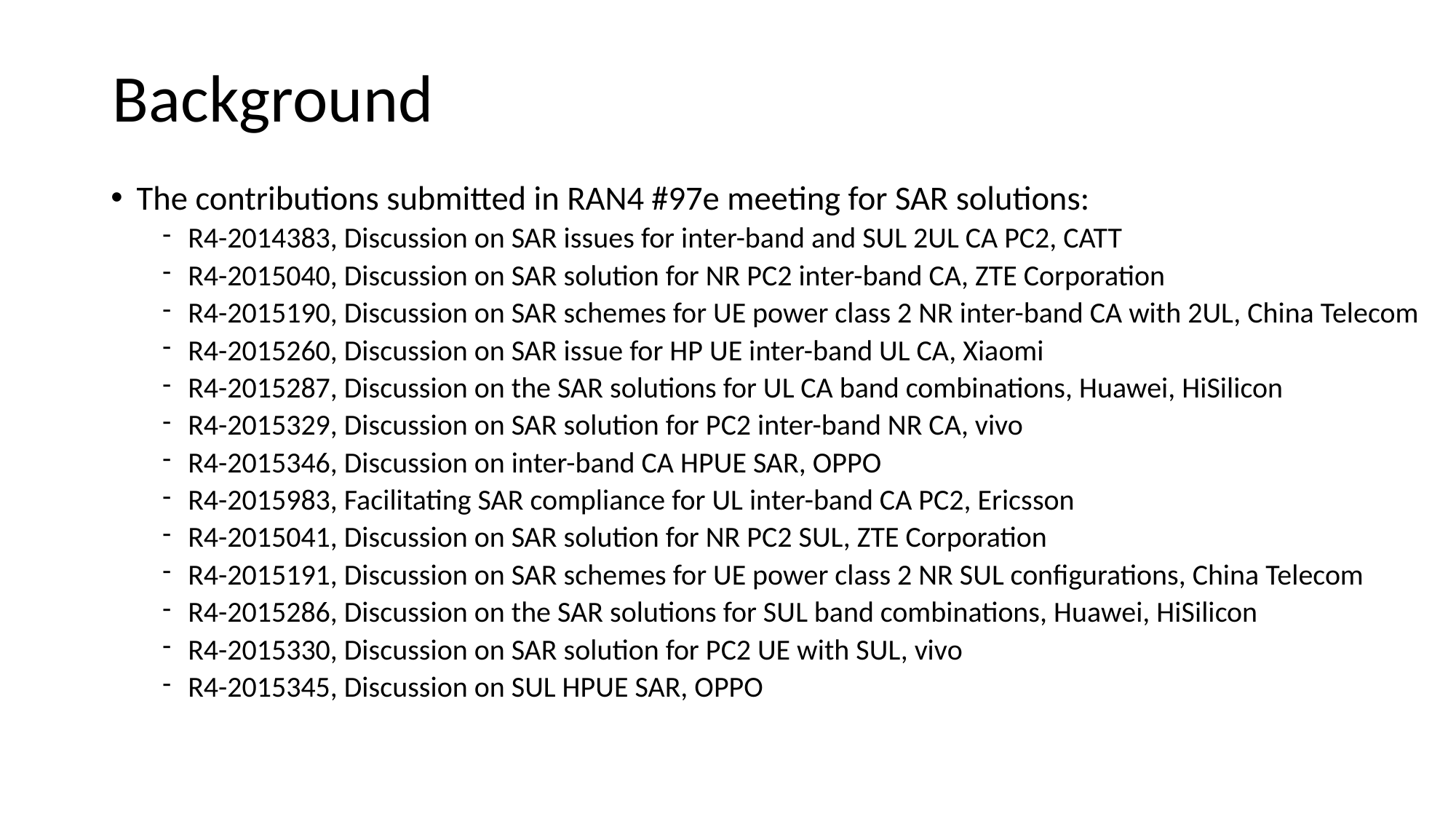

# Background
The contributions submitted in RAN4 #97e meeting for SAR solutions:
R4-2014383, Discussion on SAR issues for inter-band and SUL 2UL CA PC2, CATT
R4-2015040, Discussion on SAR solution for NR PC2 inter-band CA, ZTE Corporation
R4-2015190, Discussion on SAR schemes for UE power class 2 NR inter-band CA with 2UL, China Telecom
R4-2015260, Discussion on SAR issue for HP UE inter-band UL CA, Xiaomi
R4-2015287, Discussion on the SAR solutions for UL CA band combinations, Huawei, HiSilicon
R4-2015329, Discussion on SAR solution for PC2 inter-band NR CA, vivo
R4-2015346, Discussion on inter-band CA HPUE SAR, OPPO
R4-2015983, Facilitating SAR compliance for UL inter-band CA PC2, Ericsson
R4-2015041, Discussion on SAR solution for NR PC2 SUL, ZTE Corporation
R4-2015191, Discussion on SAR schemes for UE power class 2 NR SUL configurations, China Telecom
R4-2015286, Discussion on the SAR solutions for SUL band combinations, Huawei, HiSilicon
R4-2015330, Discussion on SAR solution for PC2 UE with SUL, vivo
R4-2015345, Discussion on SUL HPUE SAR, OPPO